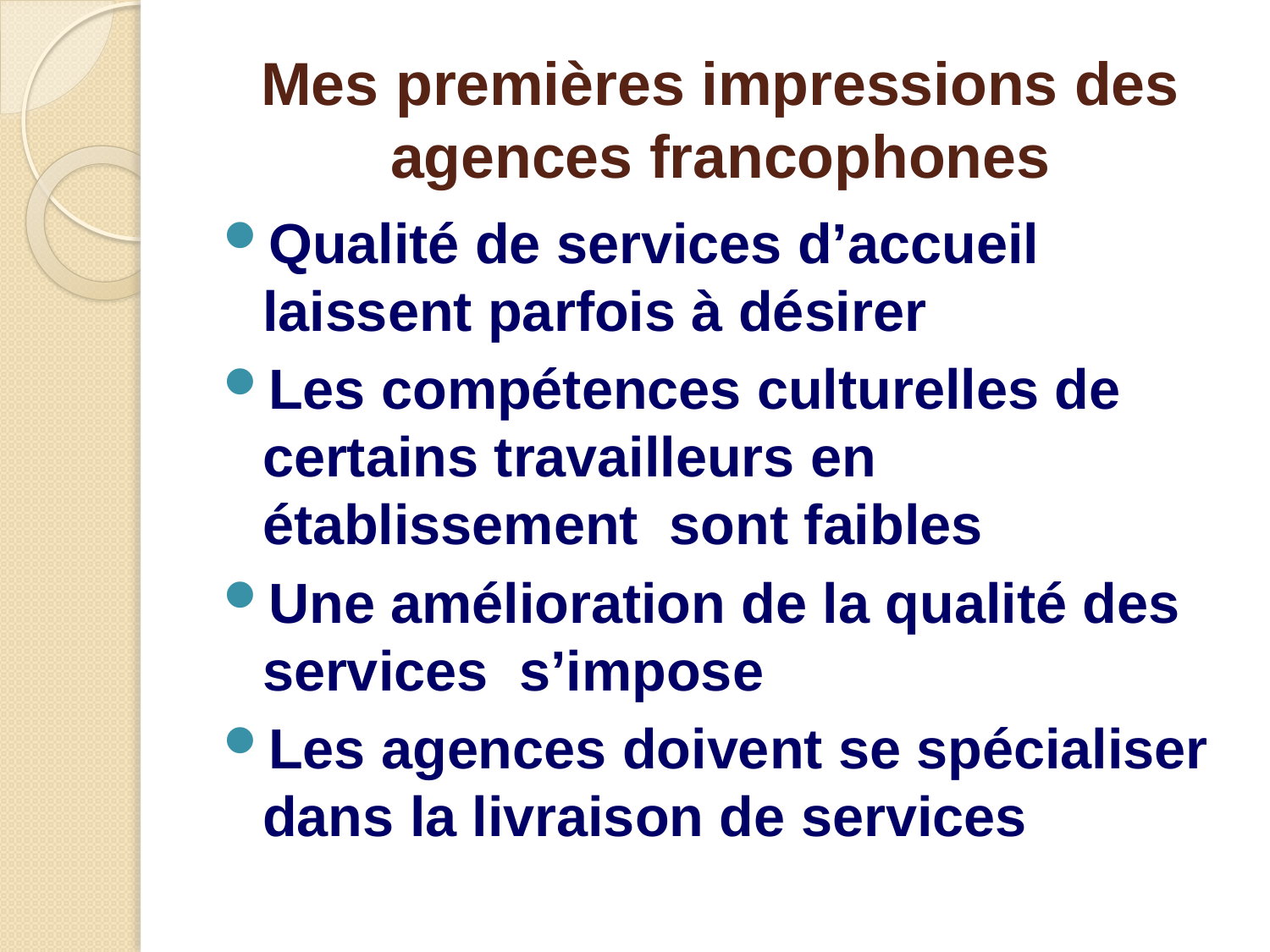

# Mes premières impressions des agences francophones
Qualité de services d’accueil laissent parfois à désirer
Les compétences culturelles de certains travailleurs en établissement  sont faibles
Une amélioration de la qualité des services  s’impose
Les agences doivent se spécialiser dans la livraison de services